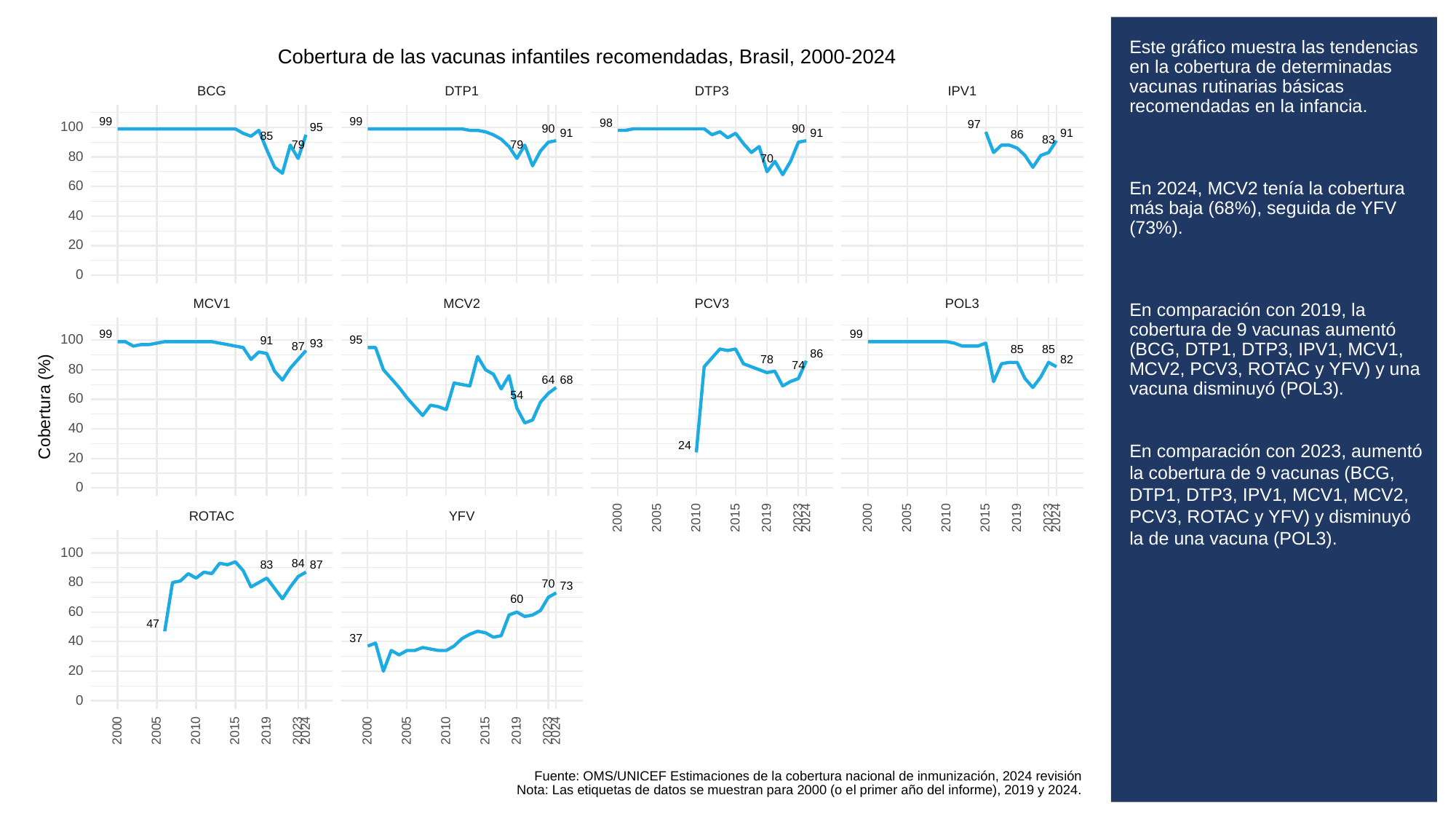

# Este gráfico muestra las tendencias en la cobertura de determinadas vacunas rutinarias básicas recomendadas en la infancia.

En 2024, MCV2 tenía la cobertura más baja (68%), seguida de YFV (73%).

En comparación con 2019, la cobertura de 9 vacunas aumentó (BCG, DTP1, DTP3, IPV1, MCV1, MCV2, PCV3, ROTAC y YFV) y una vacuna disminuyó (POL3).

En comparación con 2023, aumentó la cobertura de 9 vacunas (BCG, DTP1, DTP3, IPV1, MCV1, MCV2, PCV3, ROTAC y YFV) y disminuyó la de una vacuna (POL3).

Cobertura de las vacunas infantiles recomendadas, Brasil, 2000-2024
BCG
DTP3
DTP1
IPV1

99
99
98
97
100
95
90
90

91
91
91
86

85
83
79
79

80
70

60

40

20

0

POL3
PCV3
MCV1
MCV2

99
99
100
95
91
93

87
85
85

86

82
78
74
80

68
64

54
60
Cobertura (%)

40

24

20

0

ROTAC
YFV
2023
2023
2000
2005
2010
2015
2019
2024
2000
2005
2010
2015
2019
2024

100

84
87
83

80
70
73

60

60

47

37
40

20

0

2023
2023
2000
2005
2010
2015
2019
2024
2000
2005
2010
2015
2019
2024
Fuente: OMS/UNICEF Estimaciones de la cobertura nacional de inmunización, 2024 revisión
Nota: Las etiquetas de datos se muestran para 2000 (o el primer año del informe), 2019 y 2024.